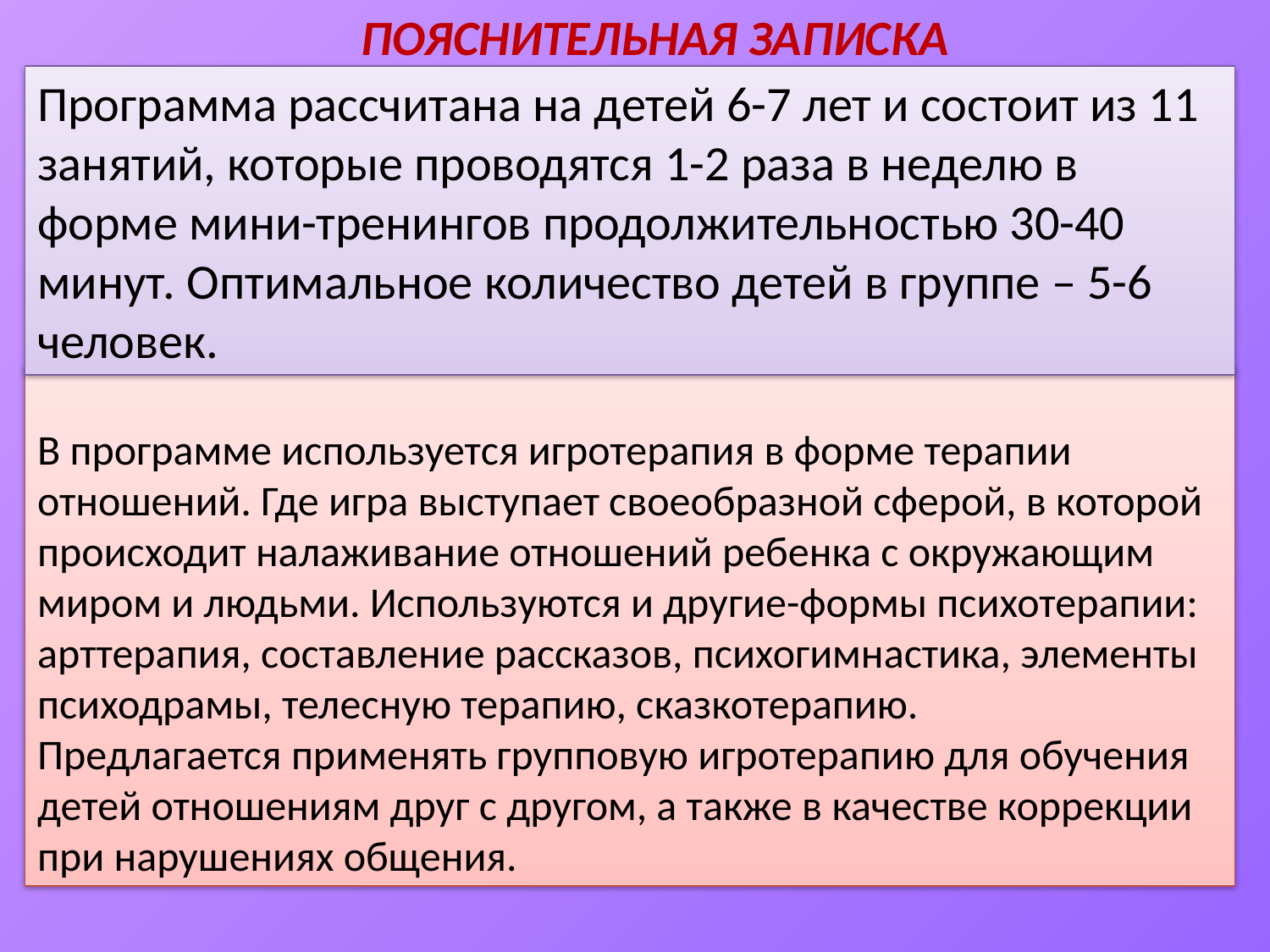

ПОЯСНИТЕЛЬНАЯ ЗАПИСКА
Программа рассчитана на детей 6-7 лет и состоит из 11 занятий, которые проводятся 1-2 раза в неделю в форме мини-тренингов продолжительностью 30-40 минут. Оптимальное количество детей в группе – 5-6 человек.

В программе используется игротерапия в форме терапии отношений. Где игра выступает своеобразной сферой, в которой происходит налаживание отношений ребенка с окружающим миром и людьми. Используются и другие-формы психотерапии: арттерапия, составление рассказов, психогимнастика, элементы психодрамы, телесную терапию, сказкотерапию.
Предлагается применять групповую игротерапию для обучения детей отношениям друг с другом, а также в качестве коррекции при нарушениях общения.